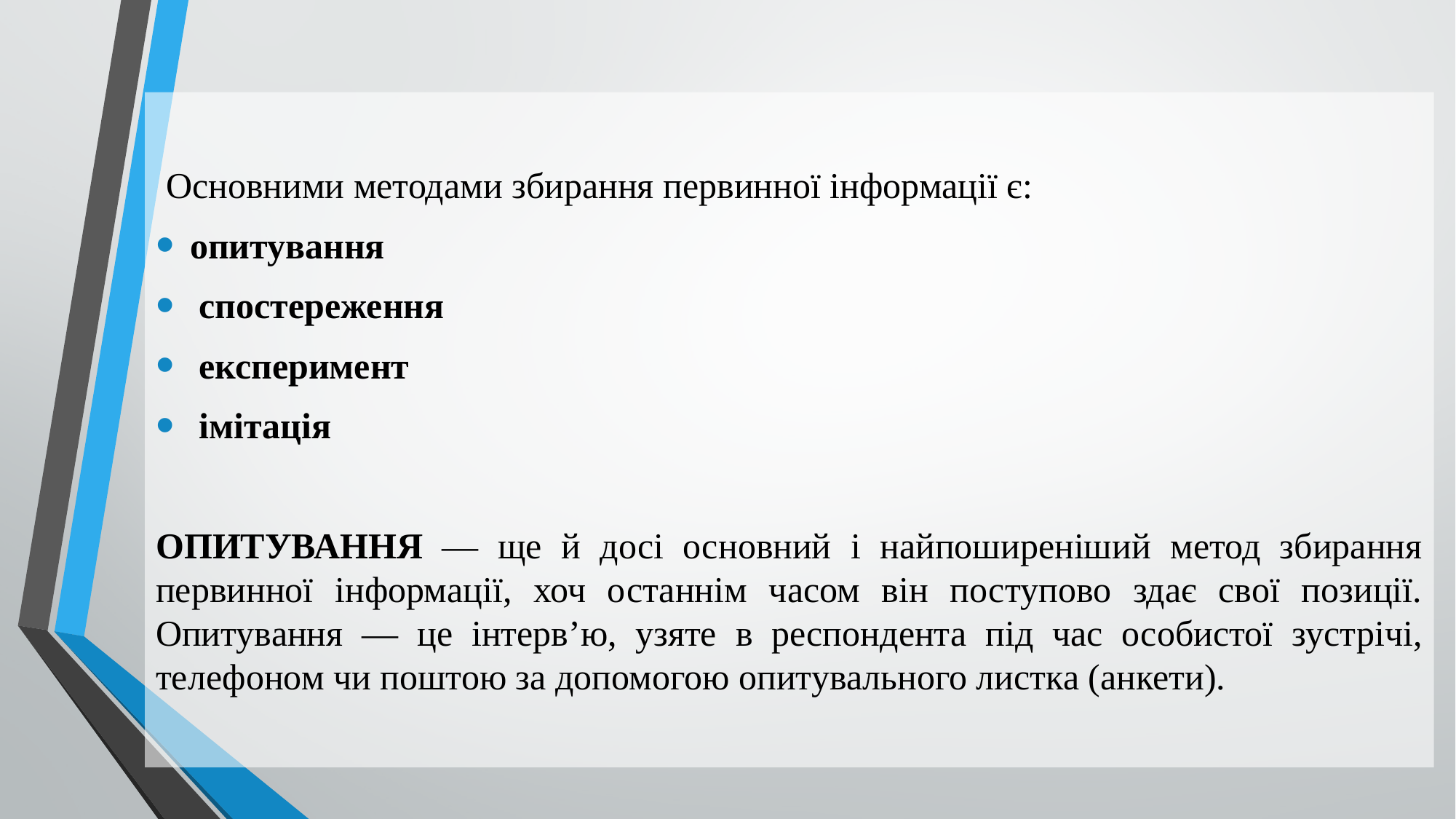

Основними методами збирання первинної інформації є:
опитування
 спостереження
 експеримент
 імітація

ОПИТУВАННЯ — ще й досі основний і найпоширеніший метод збирання первинної інформації, хоч останнім часом він поступово здає свої позиції. Опитування — це інтерв’ю, узяте в респондента під час особистої зустрічі, телефоном чи поштою за допомогою опитувального листка (анкети).